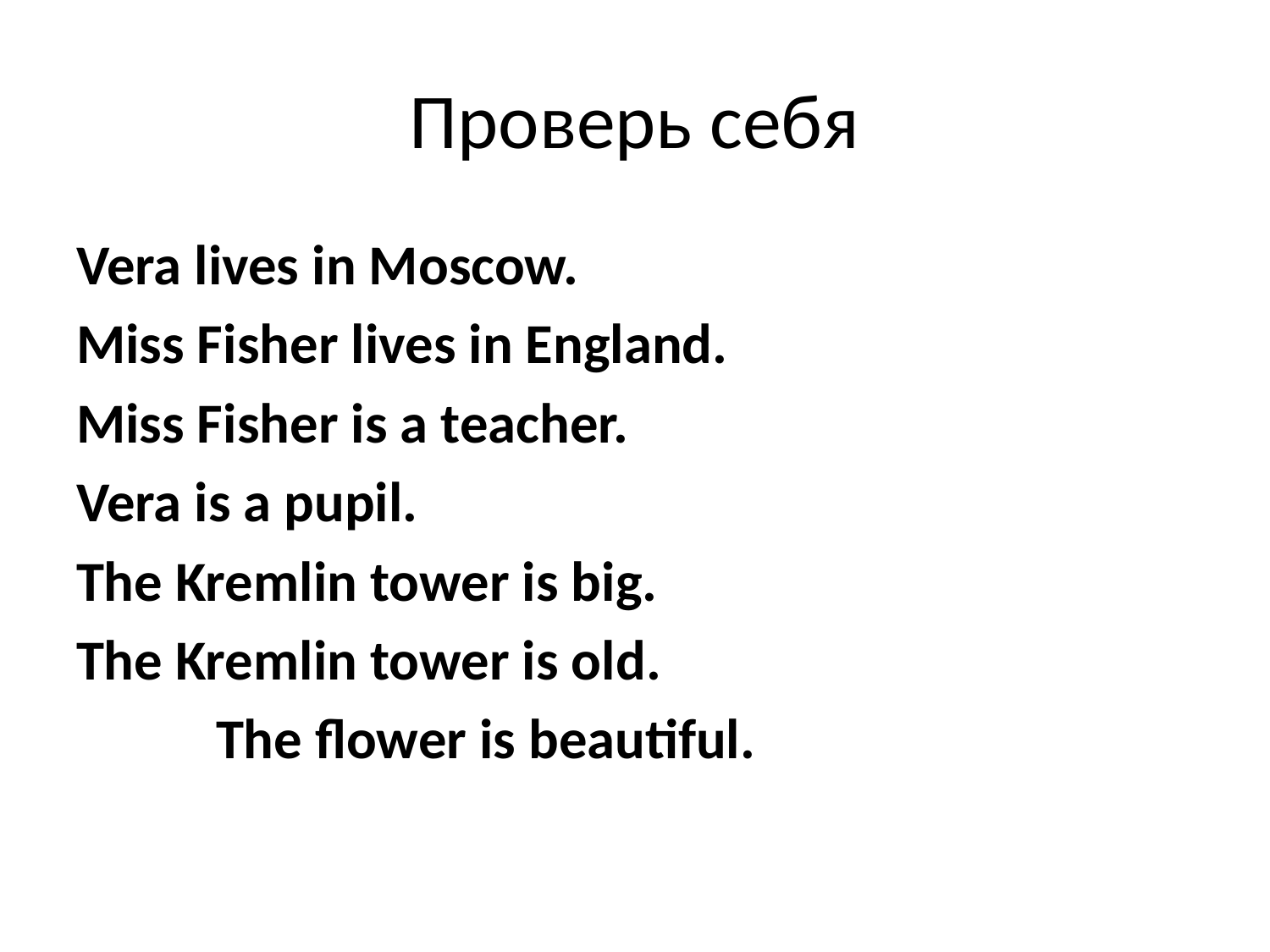

# Проверь себя
Vera lives in Moscow.
Miss Fisher lives in England.
Miss Fisher is a teacher.
Vera is a pupil.
The Kremlin tower is big.
The Kremlin tower is old.
           The flower is beautiful.